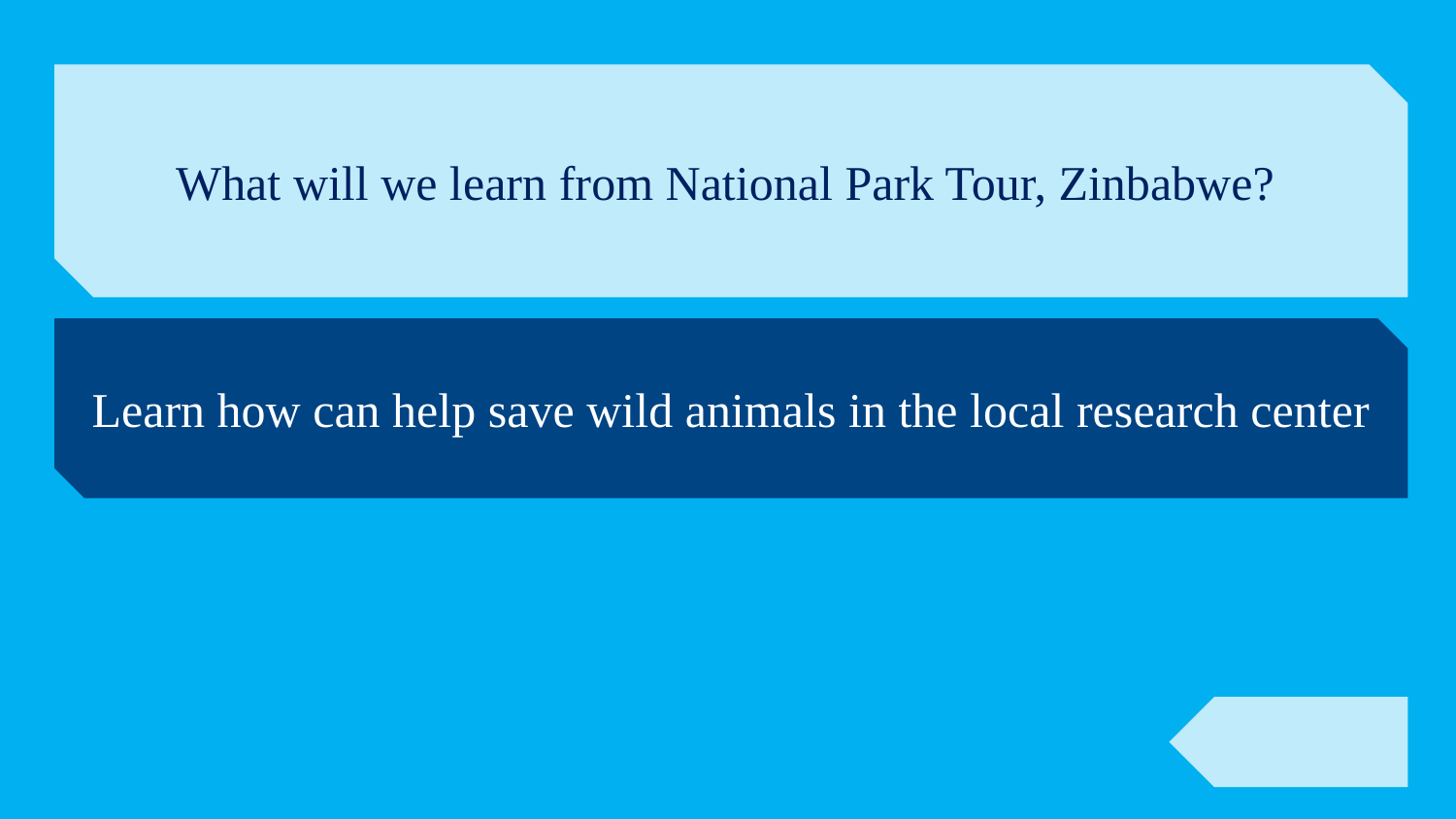

What will we learn from National Park Tour, Zinbabwe?
Learn how can help save wild animals in the local research center